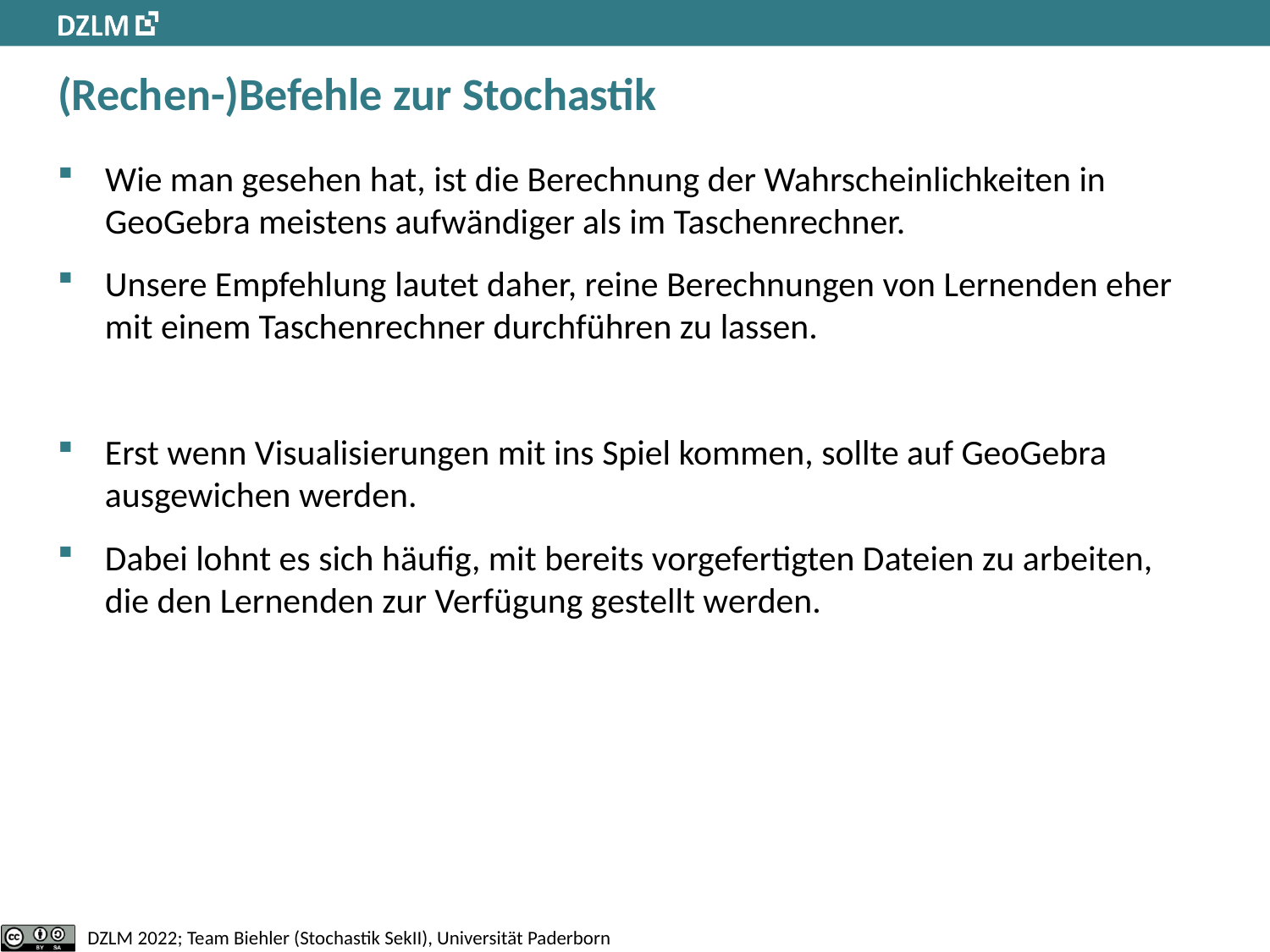

# (Rechen-)Befehle zur Stochastik
Wie man gesehen hat, ist die Berechnung der Wahrscheinlichkeiten in GeoGebra meistens aufwändiger als im Taschenrechner.
Unsere Empfehlung lautet daher, reine Berechnungen von Lernenden eher mit einem Taschenrechner durchführen zu lassen.

Erst wenn Visualisierungen mit ins Spiel kommen, sollte auf GeoGebra ausgewichen werden.
Dabei lohnt es sich häufig, mit bereits vorgefertigten Dateien zu arbeiten, die den Lernenden zur Verfügung gestellt werden.